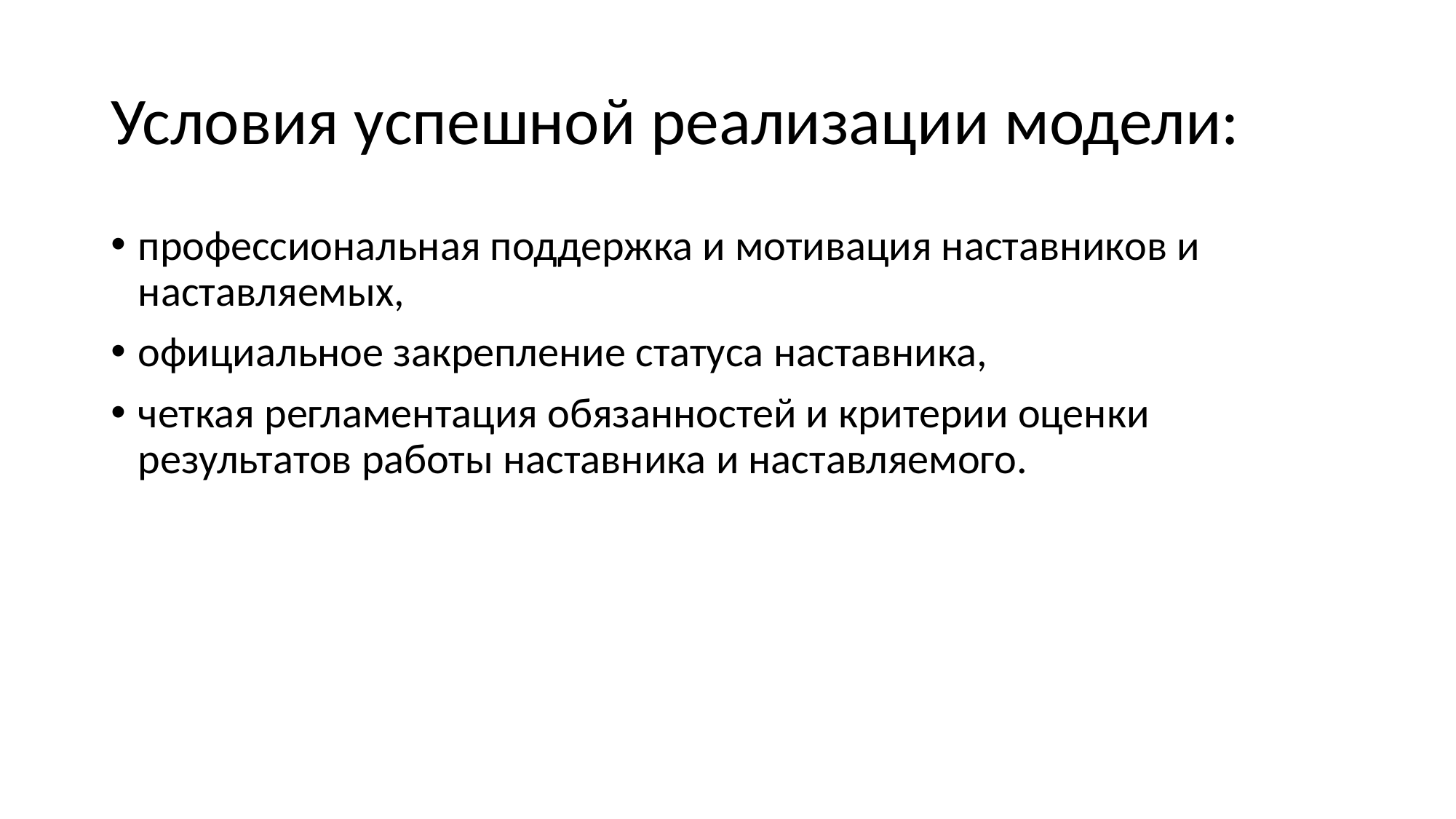

# Условия успешной реализации модели:
профессиональная поддержка и мотивация наставников и наставляемых,
официальное закрепление статуса наставника,
четкая регламентация обязанностей и критерии оценки результатов работы наставника и наставляемого.